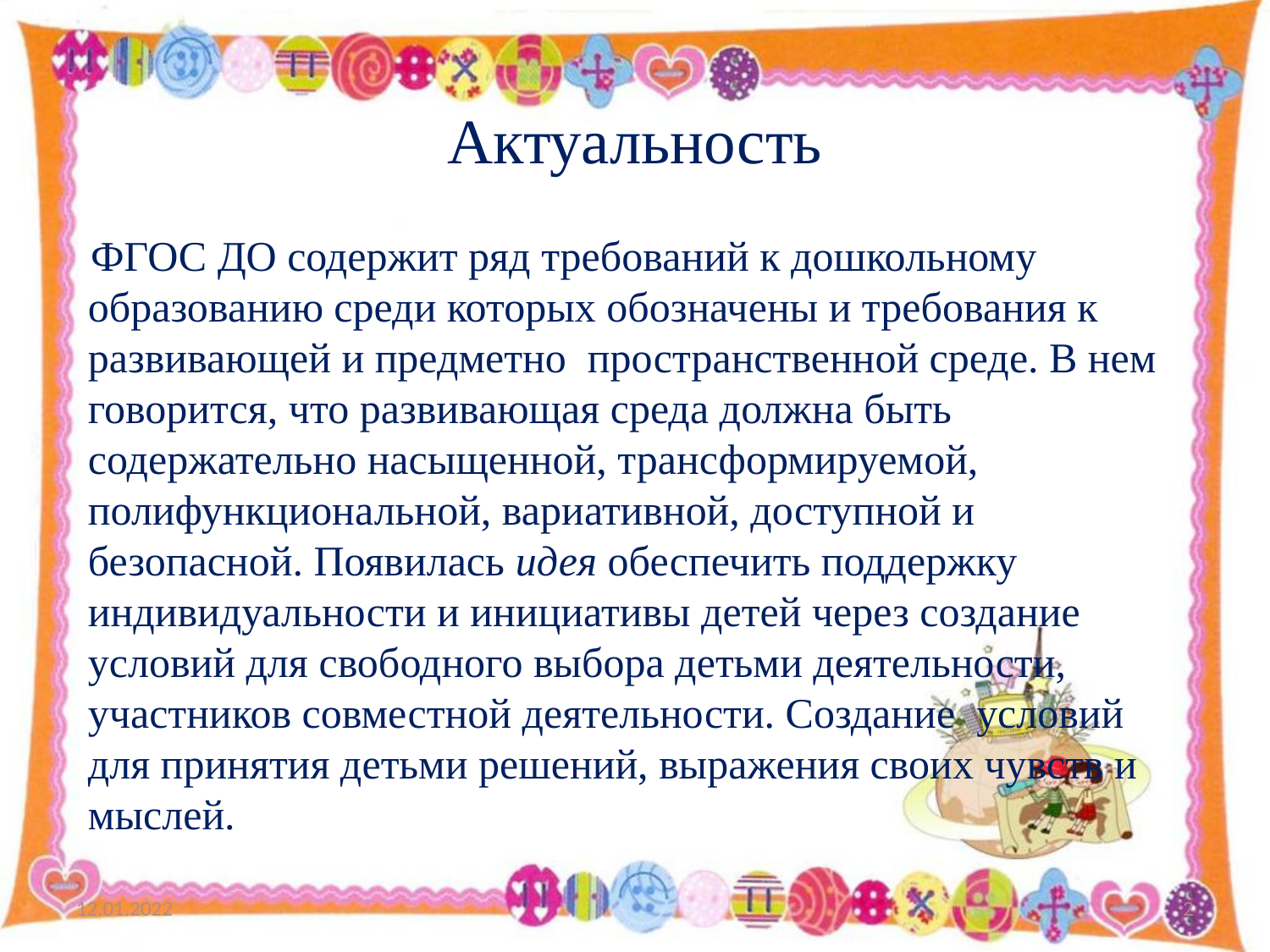

# Актуальность
ФГОС ДО содержит ряд требований к дошкольному образованию среди которых обозначены и требования к развивающей и предметно  пространственной среде. В нем говорится, что развивающая среда должна быть  содержательно насыщенной, трансформируемой, полифункциональной, вариативной, доступной и безопасной. Появилась идея обеспечить поддержку индивидуальности и инициативы детей через создание условий для свободного выбора детьми деятельности, участников совместной деятельности. Создание  условий для принятия детьми решений, выражения своих чувств и мыслей.
12.01.2022
2